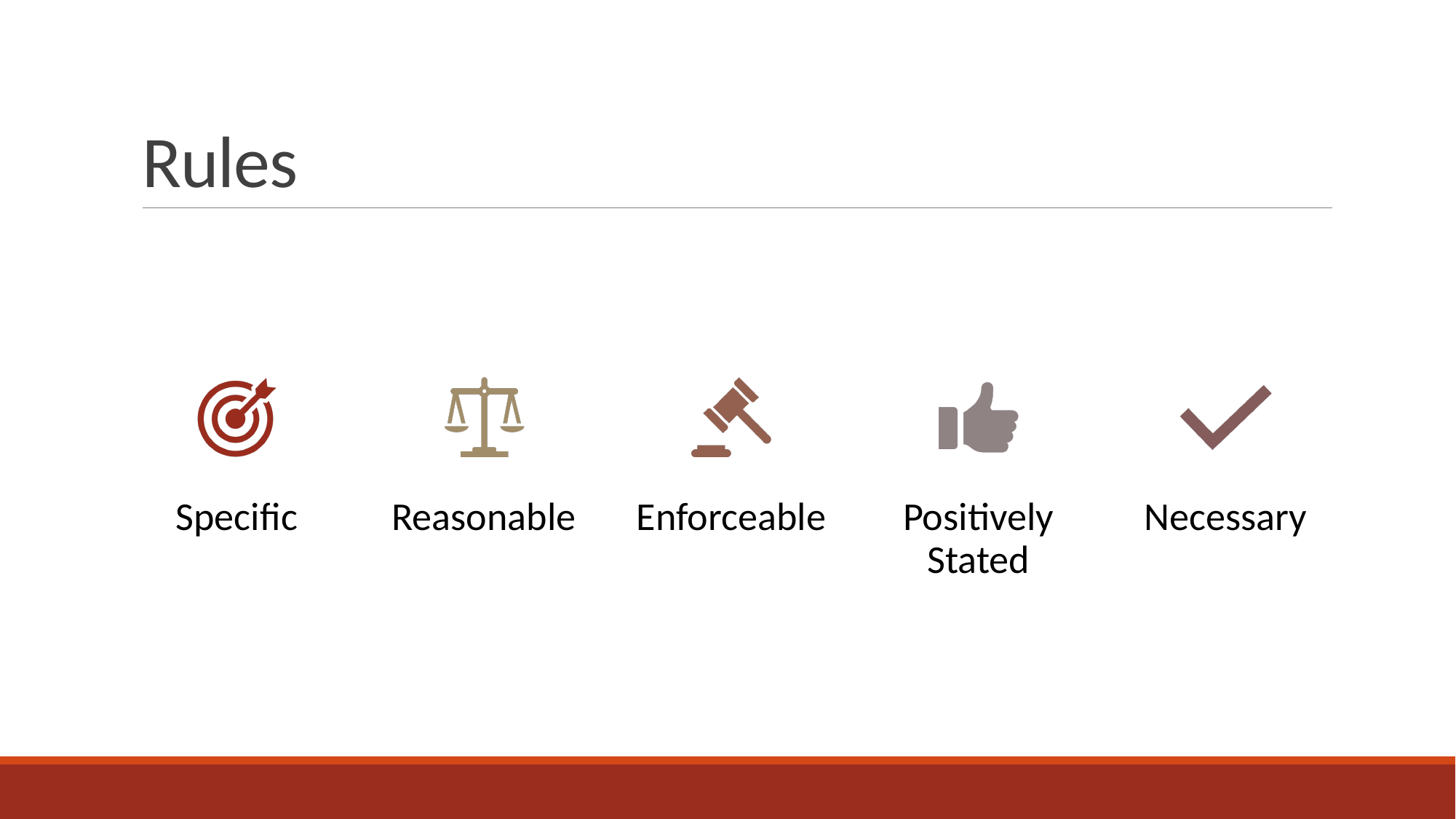

# Rules
Specific
Reasonable
Enforceable
Positively Stated
Necessary